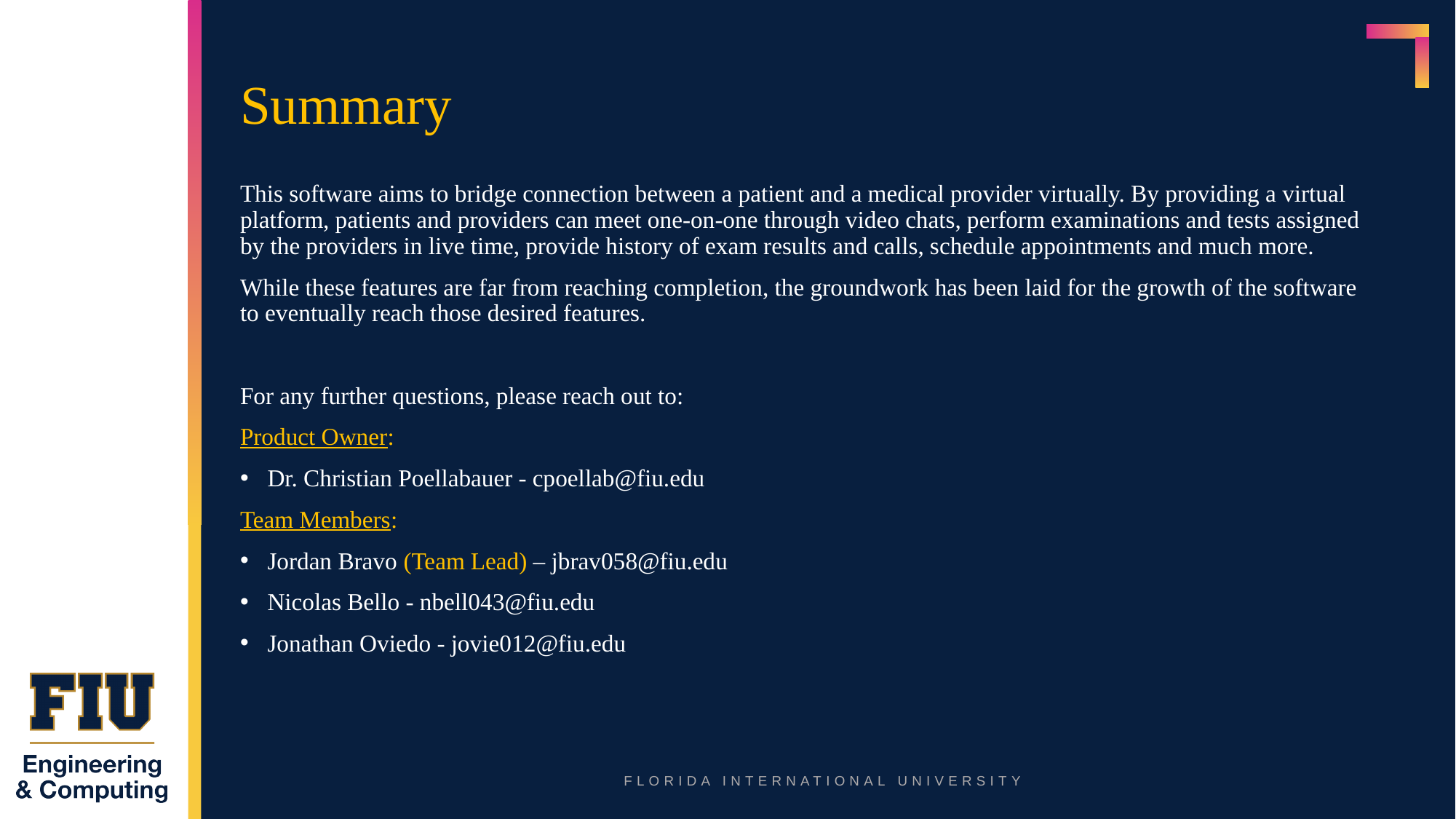

# Summary
This software aims to bridge connection between a patient and a medical provider virtually. By providing a virtual platform, patients and providers can meet one-on-one through video chats, perform examinations and tests assigned by the providers in live time, provide history of exam results and calls, schedule appointments and much more.
While these features are far from reaching completion, the groundwork has been laid for the growth of the software to eventually reach those desired features.

For any further questions, please reach out to:
Product Owner:
Dr. Christian Poellabauer - cpoellab@fiu.edu
Team Members:
Jordan Bravo (Team Lead) – jbrav058@fiu.edu
Nicolas Bello - nbell043@fiu.edu
Jonathan Oviedo - jovie012@fiu.edu